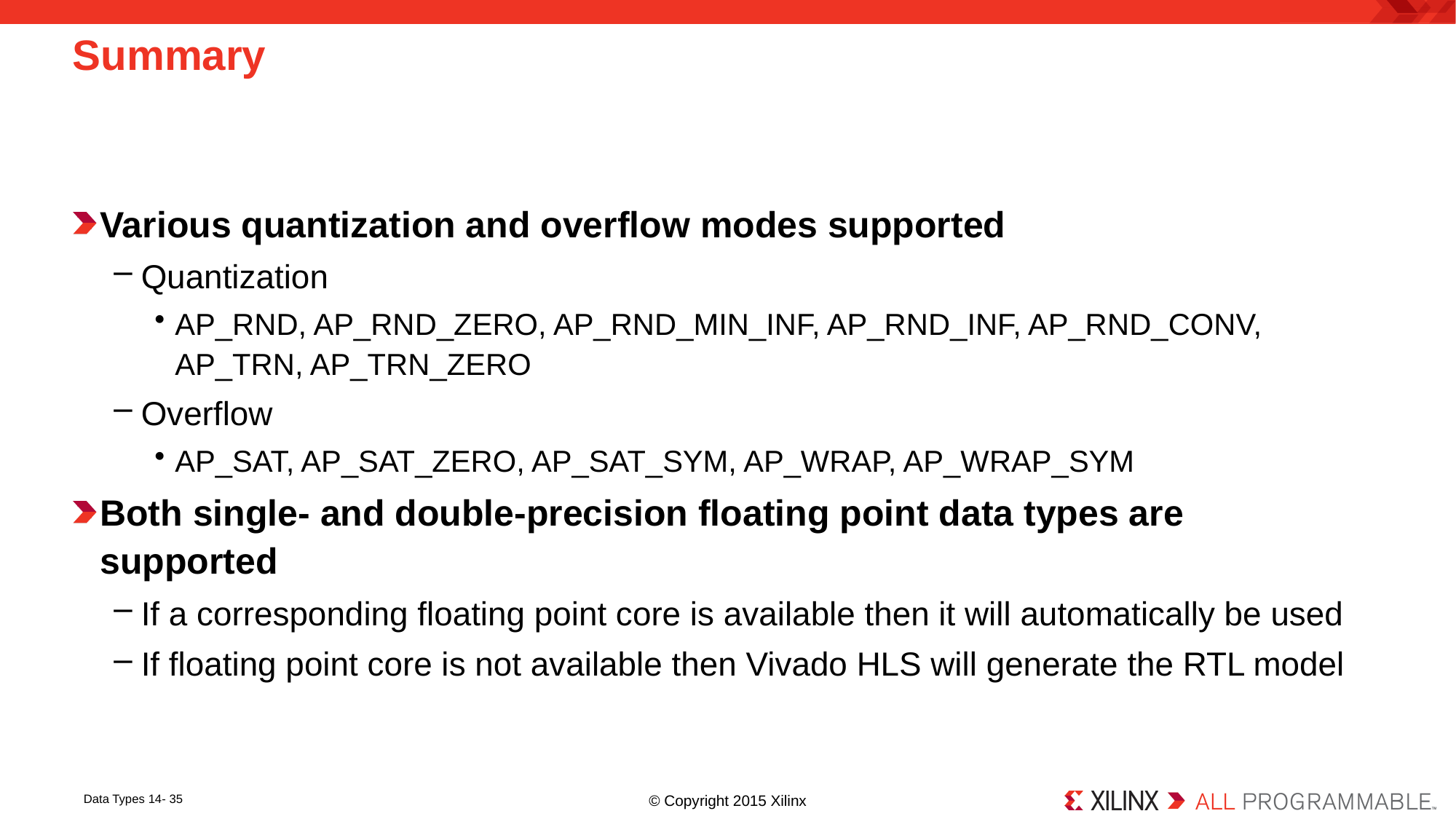

# Summary
Various quantization and overflow modes supported
Quantization
AP_RND, AP_RND_ZERO, AP_RND_MIN_INF, AP_RND_INF, AP_RND_CONV, AP_TRN, AP_TRN_ZERO
Overflow
AP_SAT, AP_SAT_ZERO, AP_SAT_SYM, AP_WRAP, AP_WRAP_SYM
Both single- and double-precision floating point data types are supported
If a corresponding floating point core is available then it will automatically be used
If floating point core is not available then Vivado HLS will generate the RTL model
Data Types 14- 35
© Copyright 2015 Xilinx